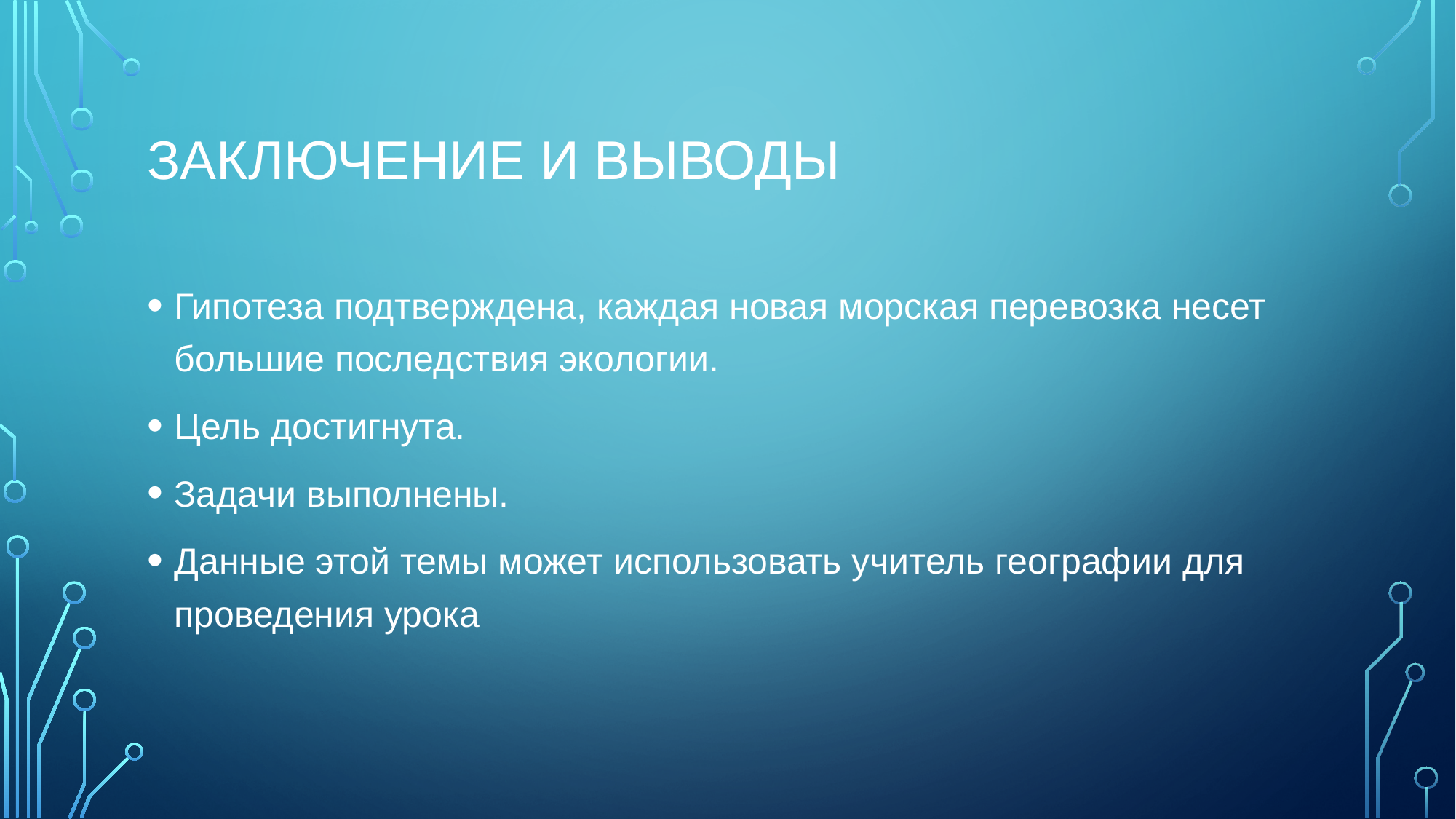

# Заключение и выводы
Гипотеза подтверждена, каждая новая морская перевозка несет большие последствия экологии.
Цель достигнута.
Задачи выполнены.
Данные этой темы может использовать учитель географии для проведения урока